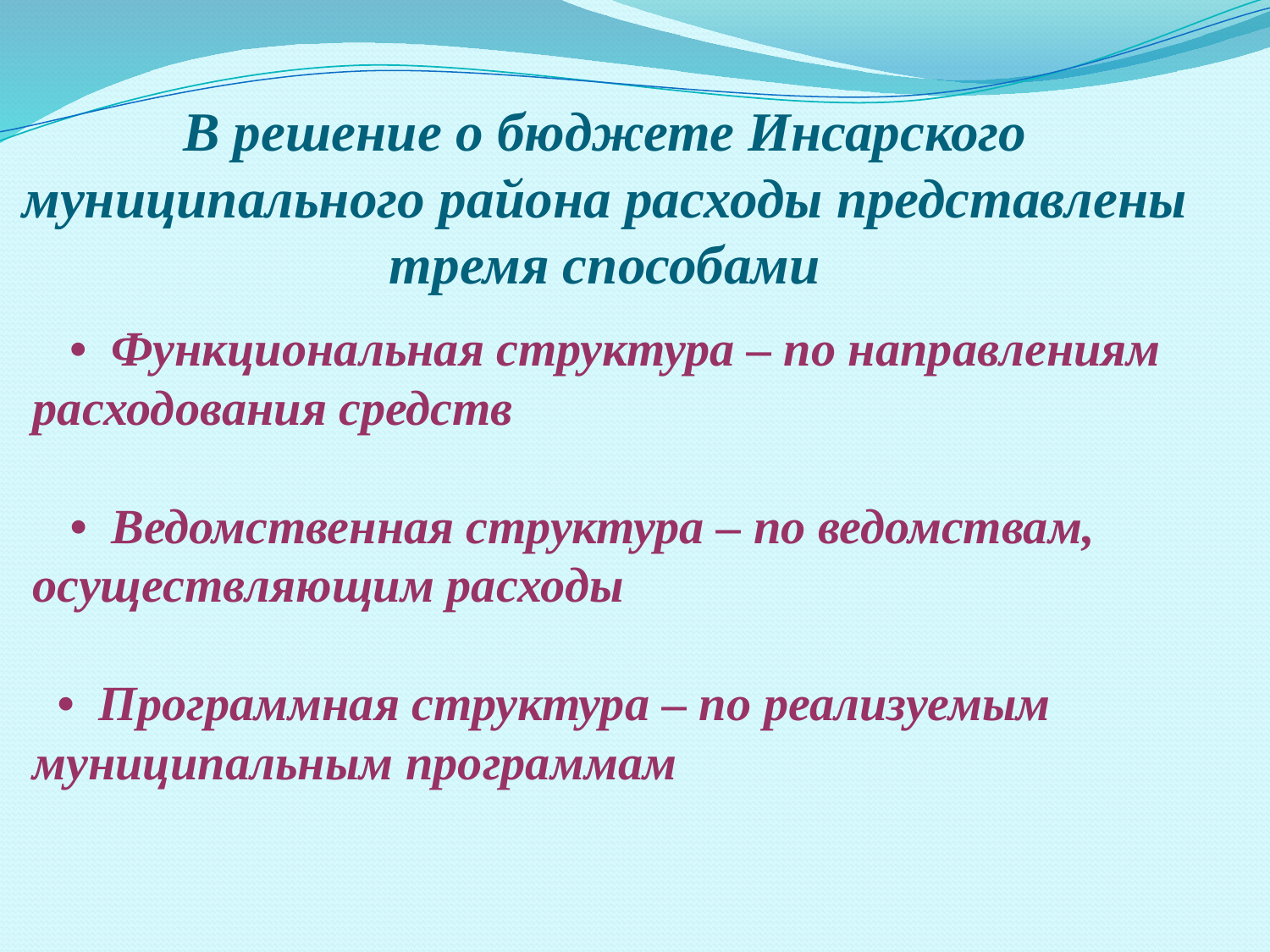

# В решение о бюджете Инсарского муниципального района расходы представлены тремя способами
   •  Функциональная структура – по направлениям    расходования средств

   •  Ведомственная структура – по ведомствам,   осуществляющим расходы

  •  Программная структура – по реализуемым муниципальным программам